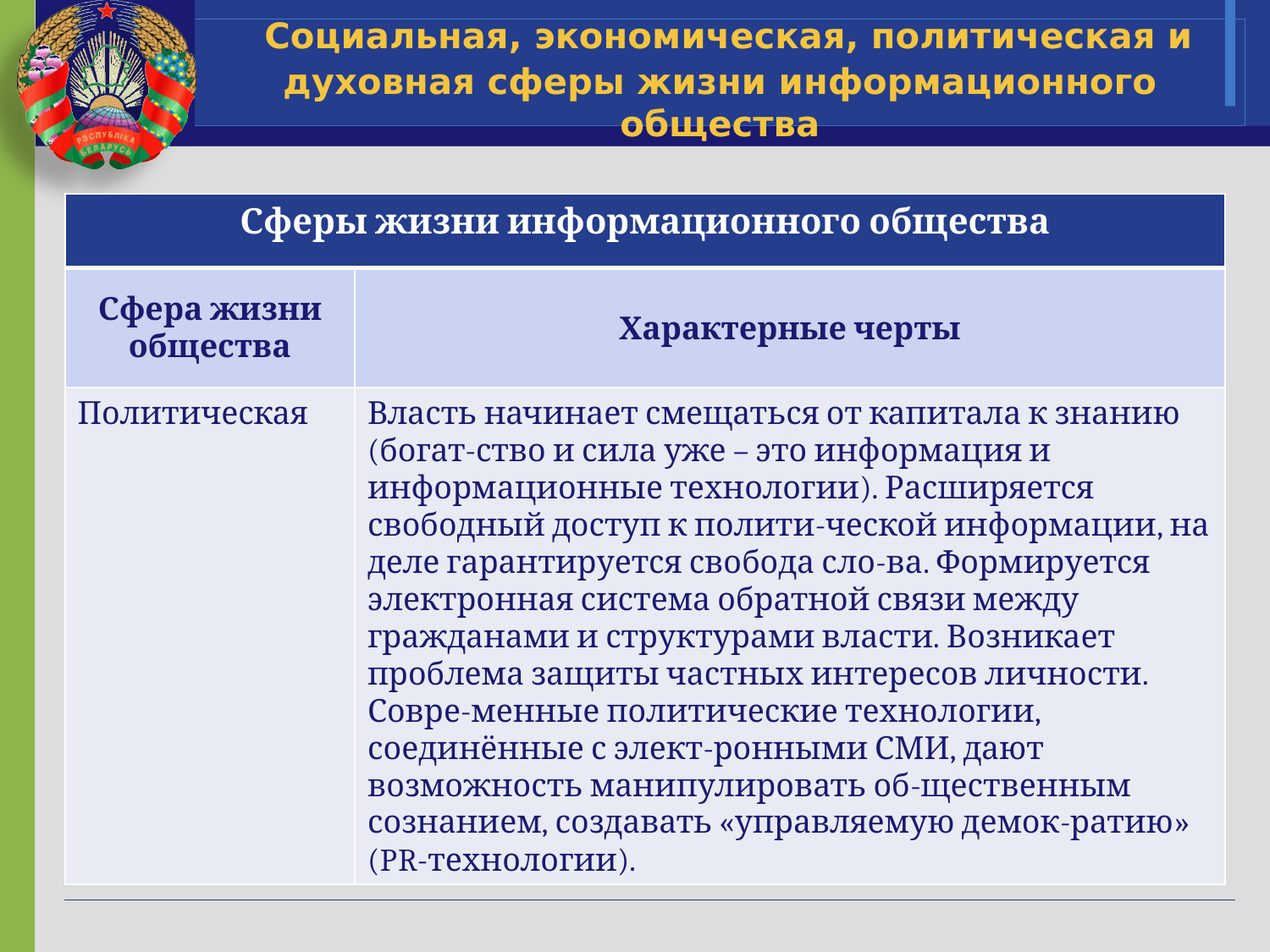

# Социальная, экономическая, политическая и духовная сферы жизни информационного общества
| Сферы жизни информационного общества |  |
| --- | --- |
| Сфера жизни общества | Характерные черты |
| Политическая | Власть начинает смещаться от капитала к знанию (богат-ство и сила уже – это информация и информационные технологии). Расширяется свободный доступ к полити-ческой информации, на деле гарантируется свобода сло-ва. Формируется электронная система обратной связи между гражданами и структурами власти. Возникает проблема защиты частных интересов личности. Совре-менные политические технологии, соединённые с элект-ронными СМИ, дают возможность манипулировать об-щественным сознанием, создавать «управляемую демок-ратию» (PR-технологии). |